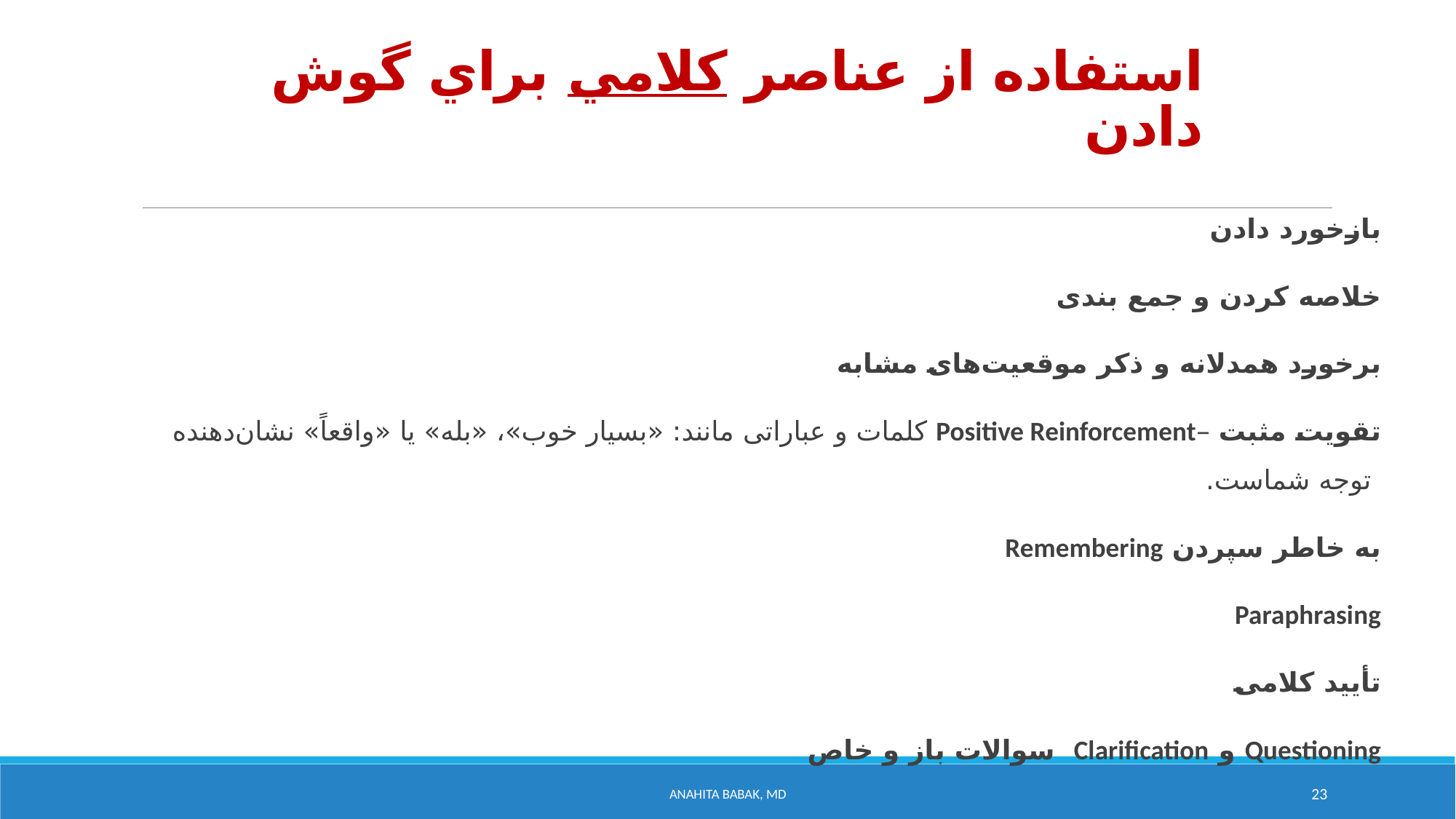

# استفاده از عناصر كلامي براي گوش دادن
بازخورد دادن
خلاصه کردن و جمع بندی
برخورد همدلانه و ذکر موقعیت‌های مشابه
تقویت مثبت –Positive Reinforcement کلمات و عباراتی مانند: «بسیار خوب»، «بله» یا «واقعاً» نشان‌دهنده توجه شماست.
به خاطر سپردن Remembering
Paraphrasing
تأیید کلامی
Questioning و Clarification  سوالات باز و خاص

Anahita Babak, MD
23